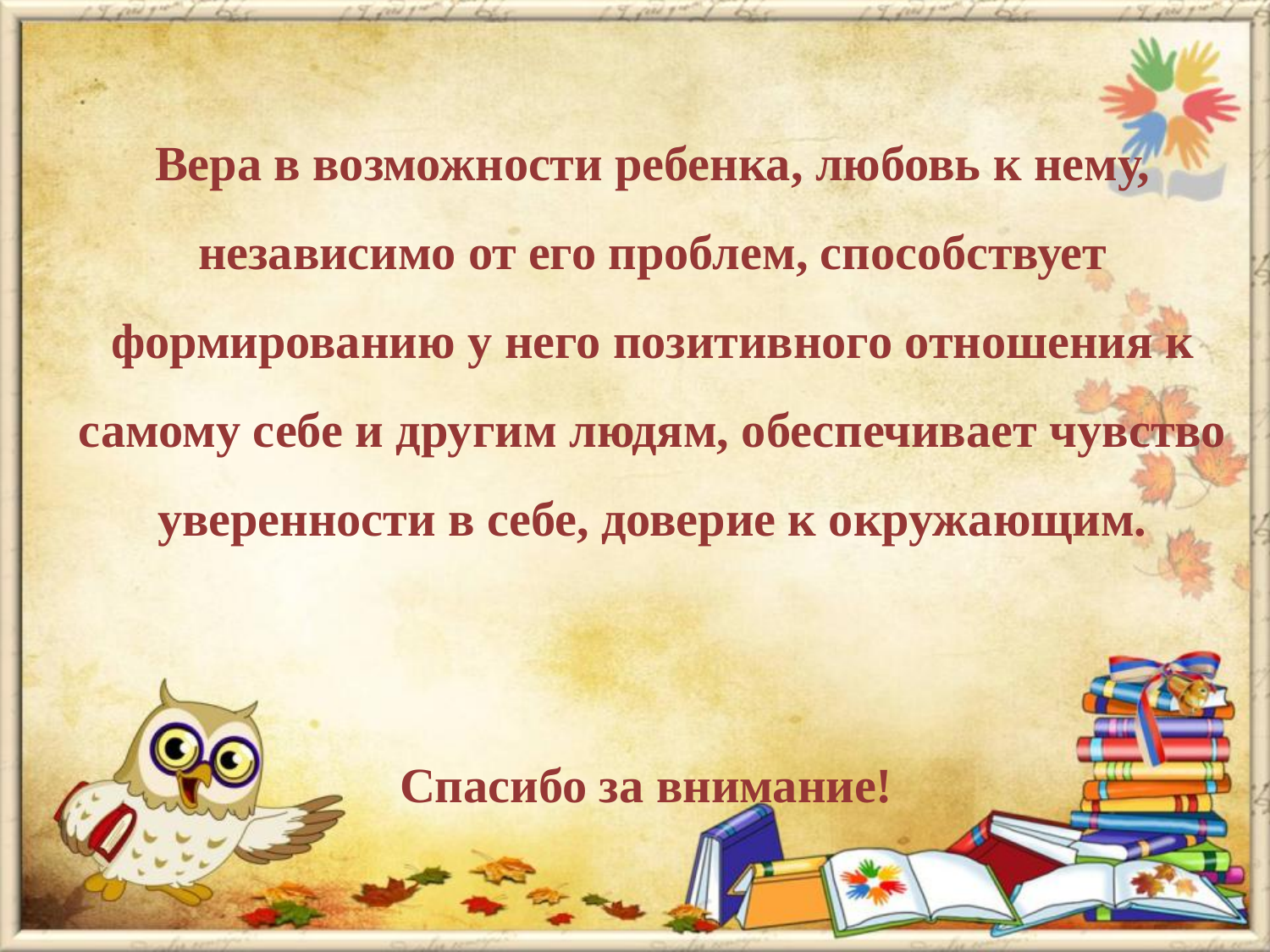

# Вера в возможности ребенка, любовь к нему, независимо от его проблем, способствует формированию у него позитивного отношения к самому себе и другим людям, обеспечивает чувство уверенности в себе, доверие к окружающим. Спасибо за внимание!